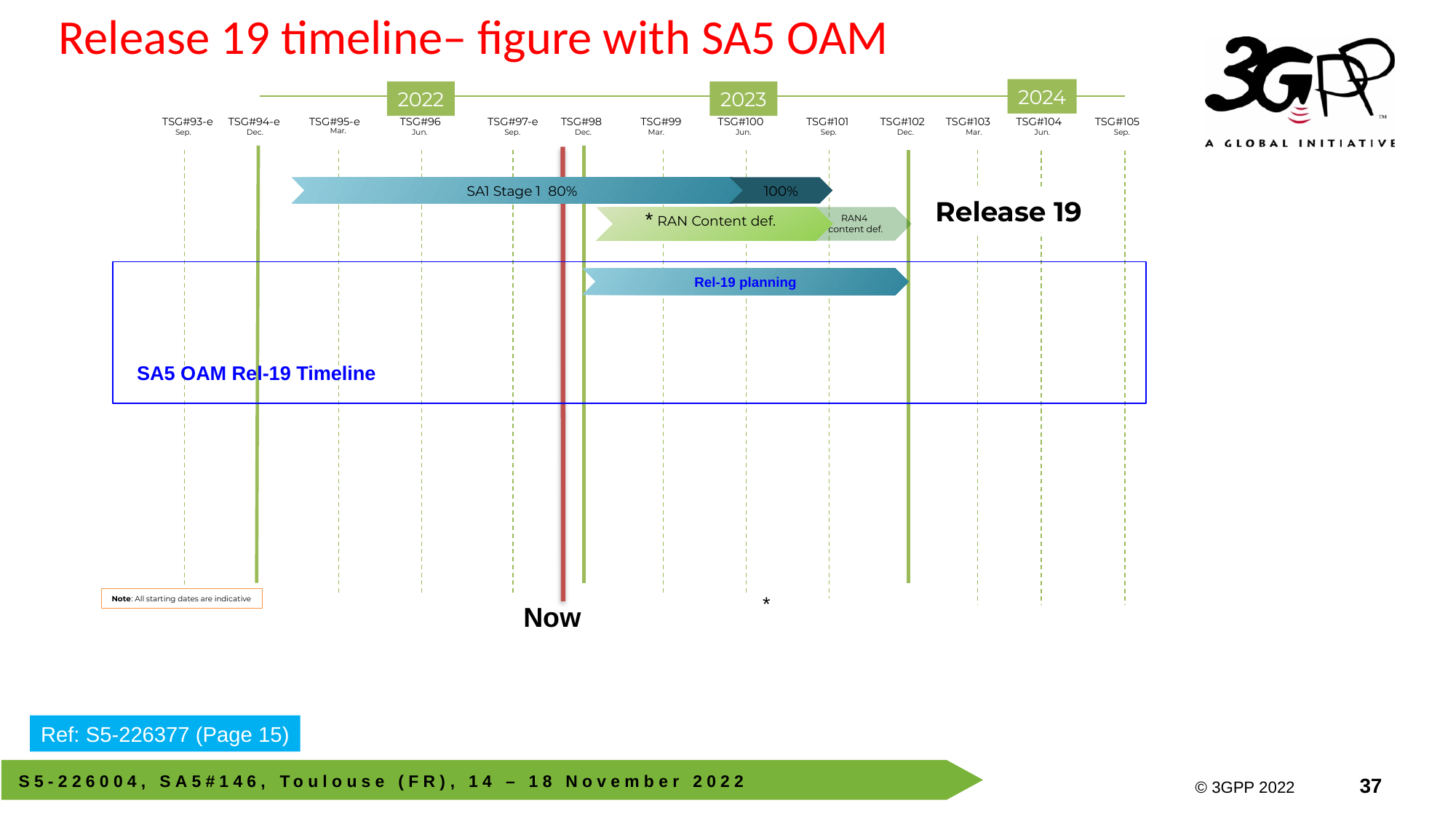

Release 19 timeline– figure with SA5 OAM
2024
2022
2023
TSG#93-e
TSG#94-e
TSG#95-e
TSG#96
TSG#97-e
TSG#98
TSG#99
TSG#100
TSG#101
TSG#102
TSG#103
TSG#104
TSG#105
Mar.
Sep.
Dec.
Jun.
Sep.
Dec.
Mar.
Jun.
Sep.
Dec.
Mar.
Jun.
Sep.
  SA1 Stage 1  80%
100%
Release 19
*
 RAN Content def.
RAN4
content def.

Rel-19 planning
SA5 OAM Rel-19 Timeline
*
Note: All starting dates are indicative
Now
Ref: S5-226377 (Page 15)